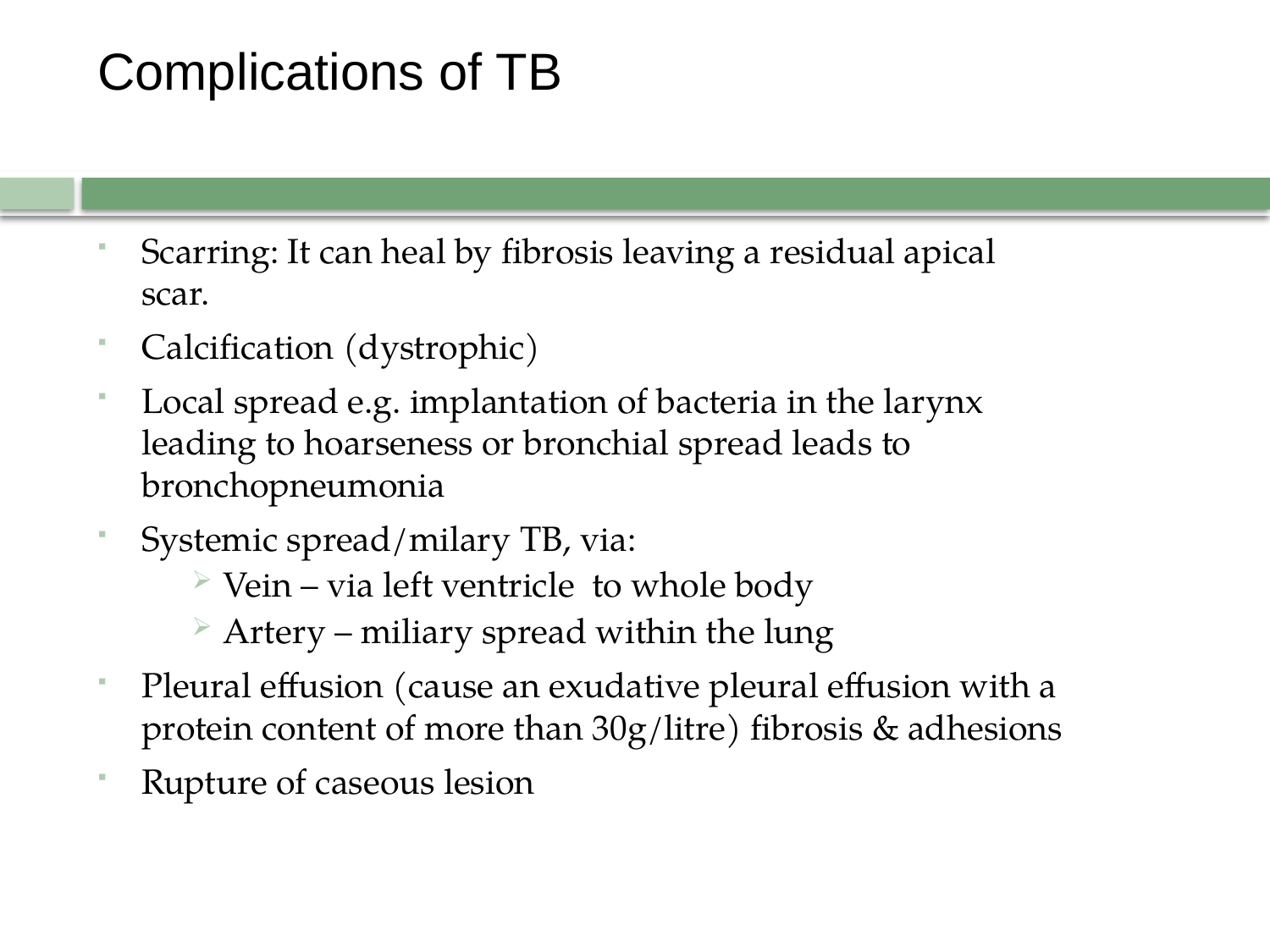

# Complications of TB
Scarring: It can heal by fibrosis leaving a residual apical scar.
Calcification (dystrophic)
Local spread e.g. implantation of bacteria in the larynx leading to hoarseness or bronchial spread leads to bronchopneumonia
Systemic spread/milary TB, via:
Vein – via left ventricle  to whole body
Artery – miliary spread within the lung
Pleural effusion (cause an exudative pleural effusion with a protein content of more than 30g/litre) fibrosis & adhesions
Rupture of caseous lesion